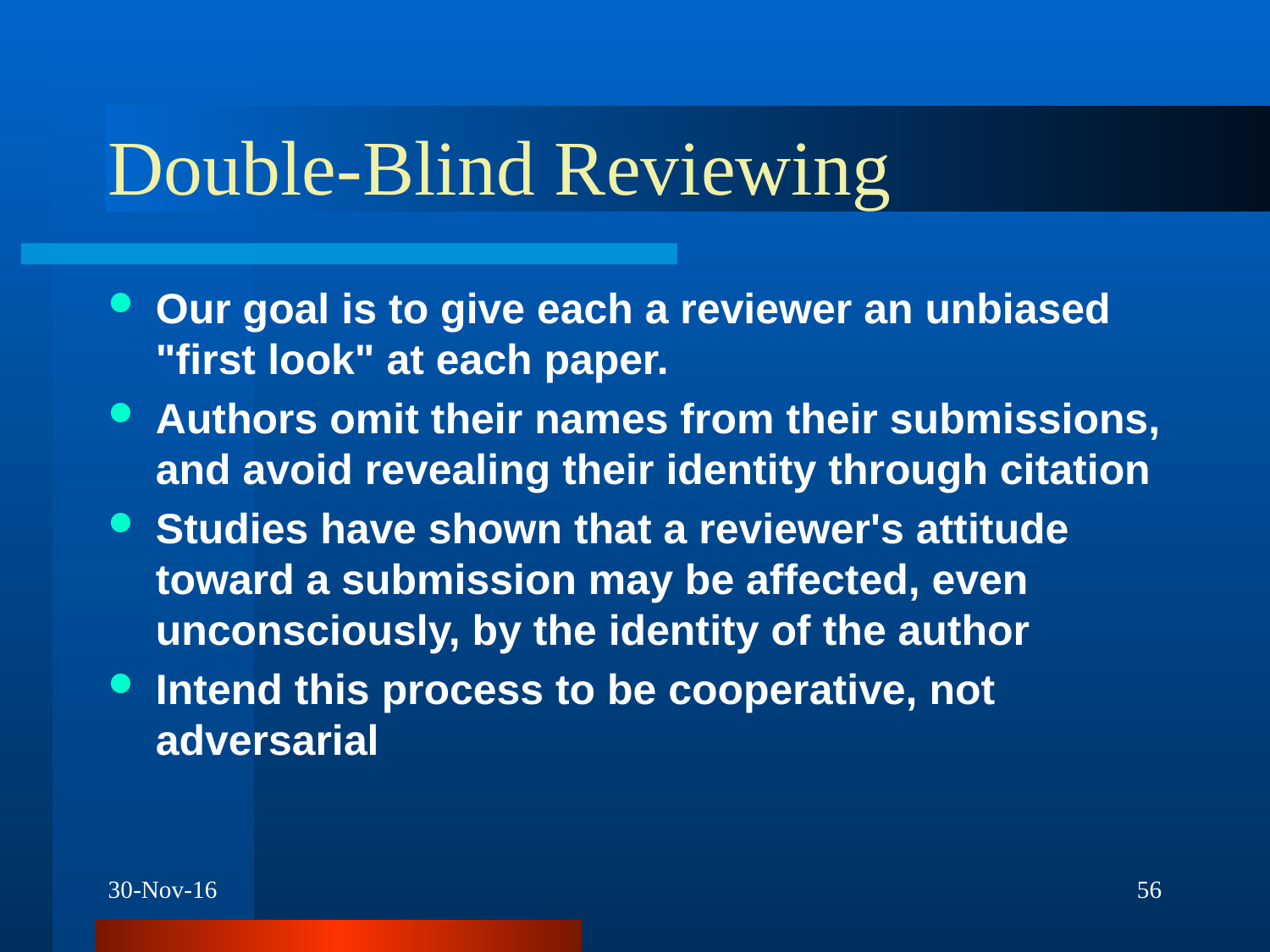

# Double-Blind Reviewing
Our goal is to give each a reviewer an unbiased "first look" at each paper.
Authors omit their names from their submissions, and avoid revealing their identity through citation
Studies have shown that a reviewer's attitude toward a submission may be affected, even unconsciously, by the identity of the author
Intend this process to be cooperative, not adversarial
30-Nov-16
56